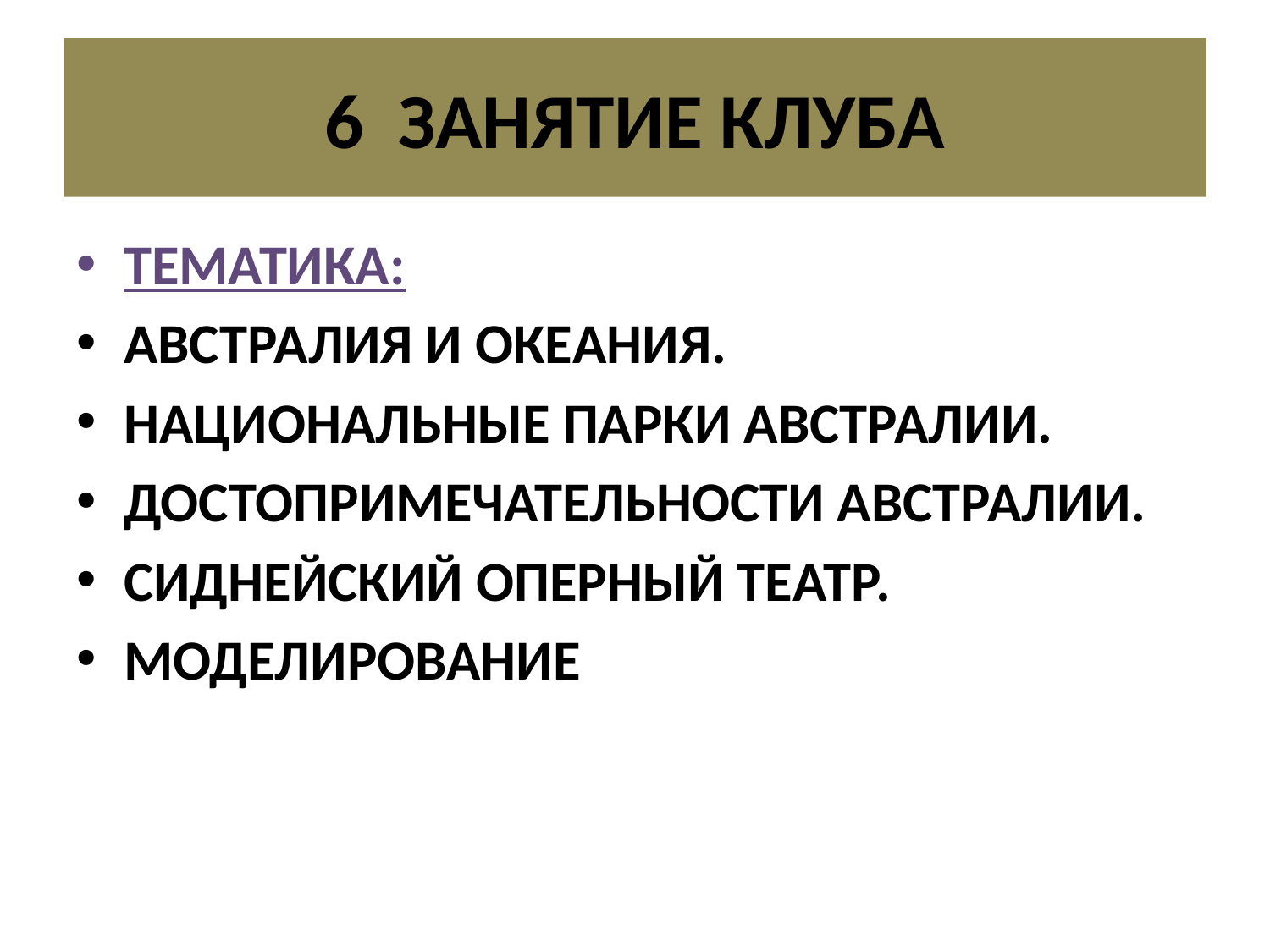

# 6  ЗАНЯТИЕ КЛУБА
ТЕМАТИКА:
АВСТРАЛИЯ И ОКЕАНИЯ.
НАЦИОНАЛЬНЫЕ ПАРКИ АВСТРАЛИИ.
ДОСТОПРИМЕЧАТЕЛЬНОСТИ АВСТРАЛИИ.
СИДНЕЙСКИЙ ОПЕРНЫЙ ТЕАТР.
МОДЕЛИРОВАНИЕ